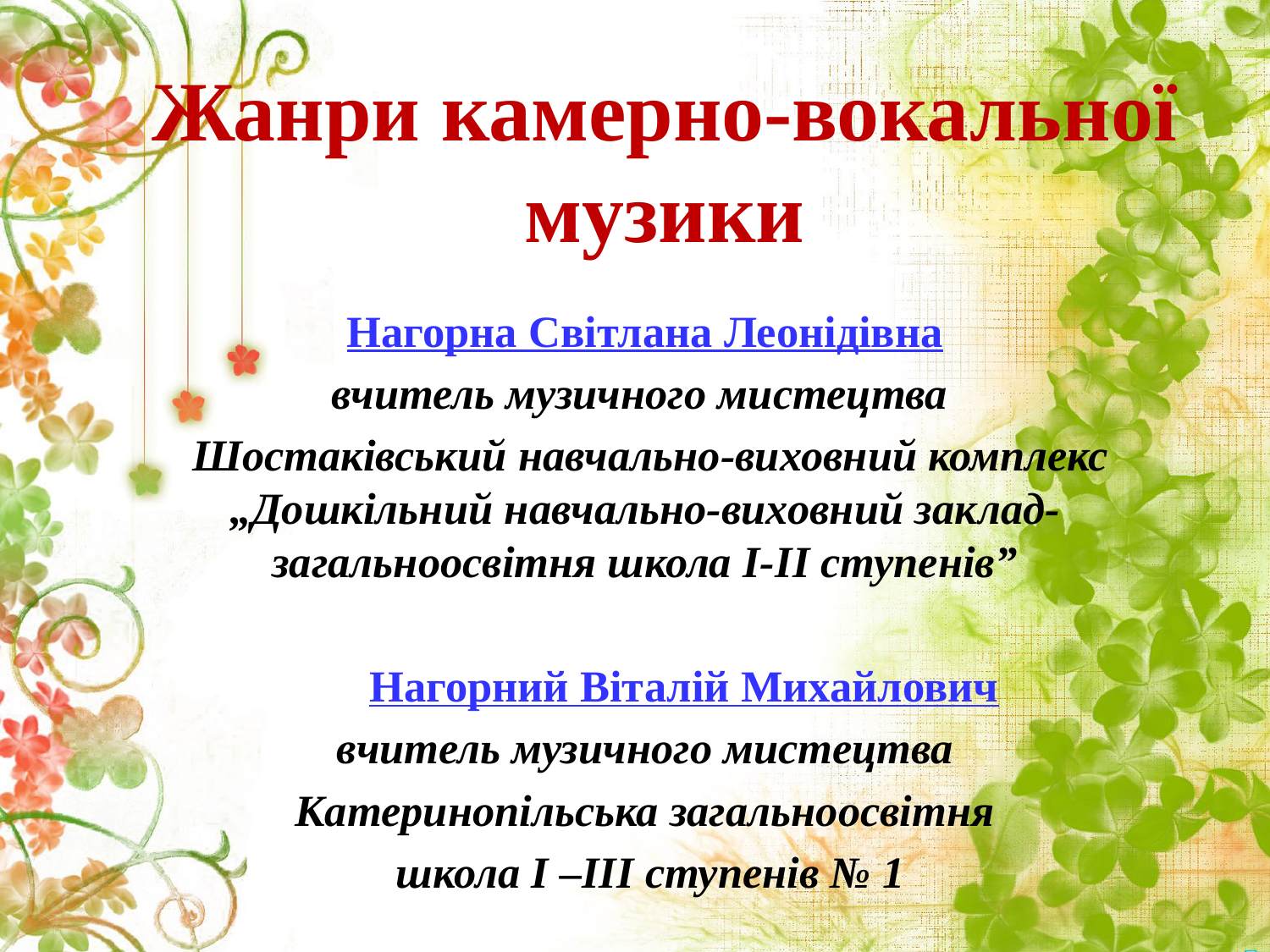

# Жанри камерно-вокальної музики
Нагорна Світлана Леонідівна
вчитель музичного мистецтва
 Шостаківський навчально-виховний комплекс „Дошкільний навчально-виховний заклад-загальноосвітня школа І-ІІ ступенів”

       Нагорний Віталій Михайлович
вчитель музичного мистецтва
Катеринопільська загальноосвітня
 школа І –ІІІ ступенів № 1